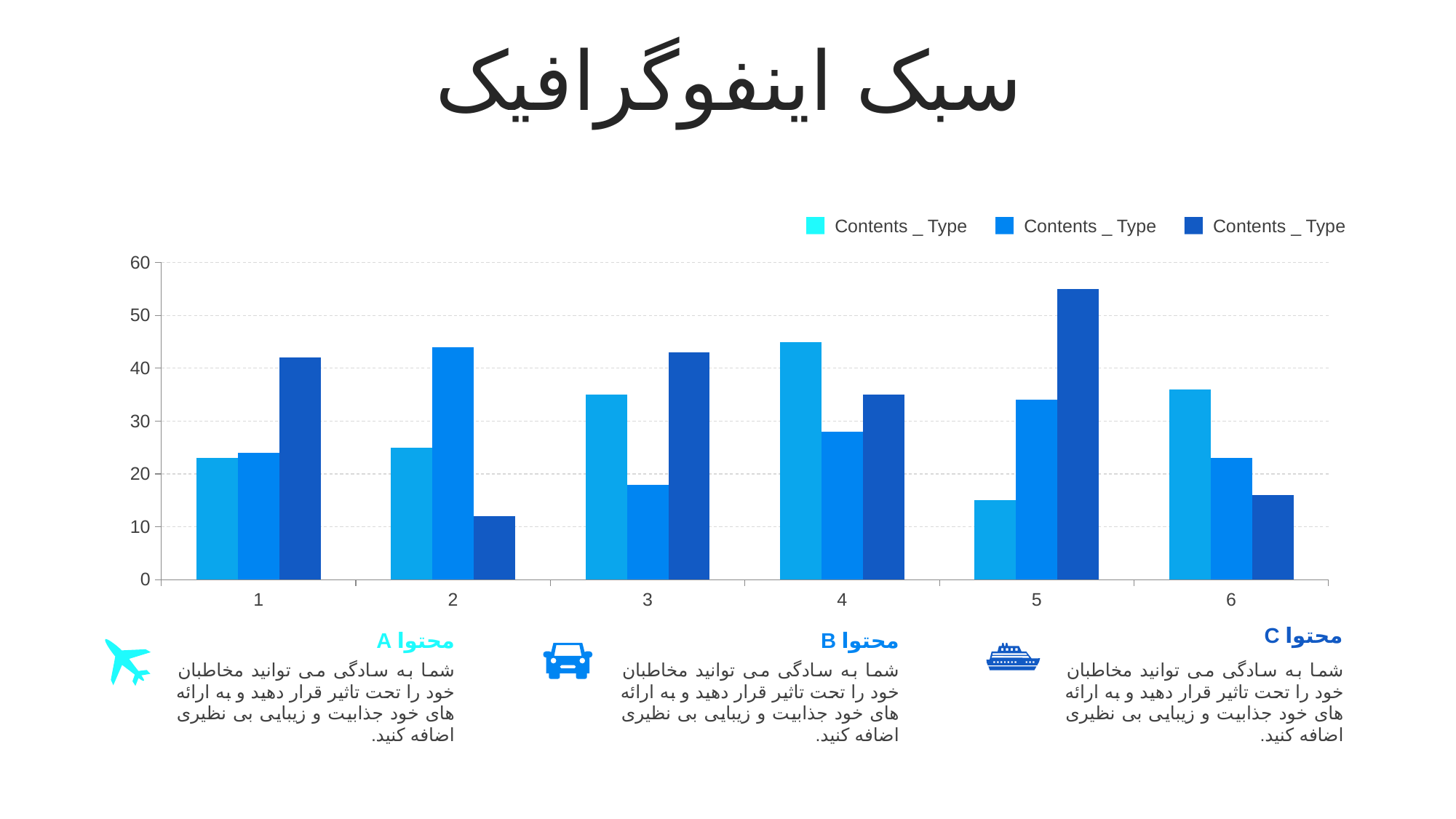

سبک اینفوگرافیک
Contents _ Type

Contents _ Type

Contents _ Type

### Chart

| Category |  |  |  |
|---|---|---|---|
محتوا C
شما به سادگی می توانید مخاطبان خود را تحت تاثیر قرار دهید و به ارائه های خود جذابیت و زیبایی بی نظیری اضافه کنید.
محتوا A
شما به سادگی می توانید مخاطبان خود را تحت تاثیر قرار دهید و به ارائه های خود جذابیت و زیبایی بی نظیری اضافه کنید.
محتوا B
شما به سادگی می توانید مخاطبان خود را تحت تاثیر قرار دهید و به ارائه های خود جذابیت و زیبایی بی نظیری اضافه کنید.